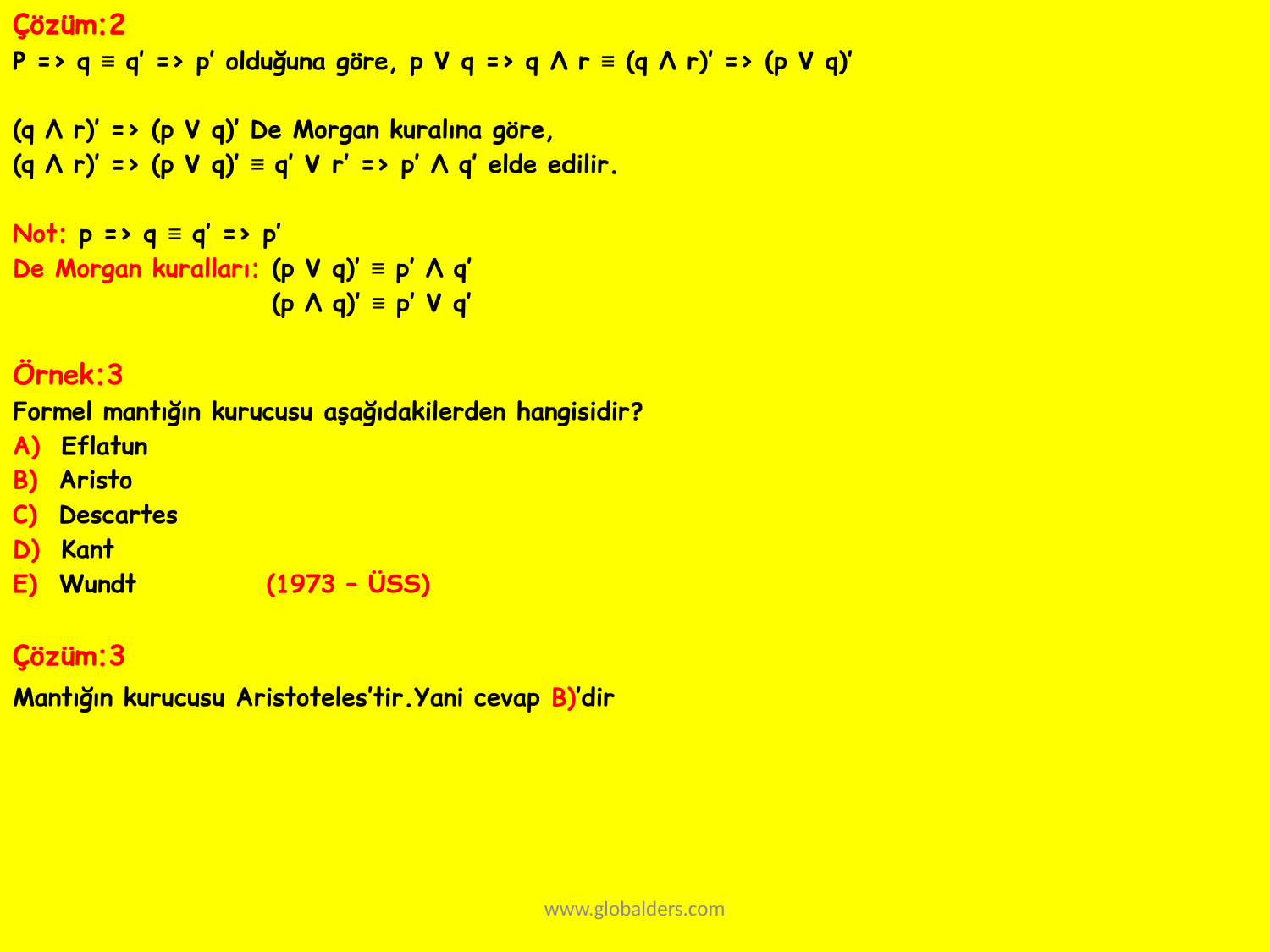

Çözüm:2
P => q ≡ q’ => p’ olduğuna göre, p V q => q Λ r ≡ (q Λ r)’ => (p V q)’

(q Λ r)’ => (p V q)’ De Morgan kuralına göre,
(q Λ r)’ => (p V q)’ ≡ q’ V r’ => p’ Λ q’ elde edilir.

Not: p => q ≡ q’ => p’
De Morgan kuralları: (p V q)’ ≡ p’ Λ q’
                        (p Λ q)’ ≡ p’ V q’

Örnek:3
Formel mantığın kurucusu aşağıdakilerden hangisidir?
A)  Eflatun
B)  Aristo
C)  Descartes
D)  Kant
E)  Wundt            (1973 – ÜSS)

Çözüm:3
Mantığın kurucusu Aristoteles’tir.Yani cevap B)’dir

www.globalders.com